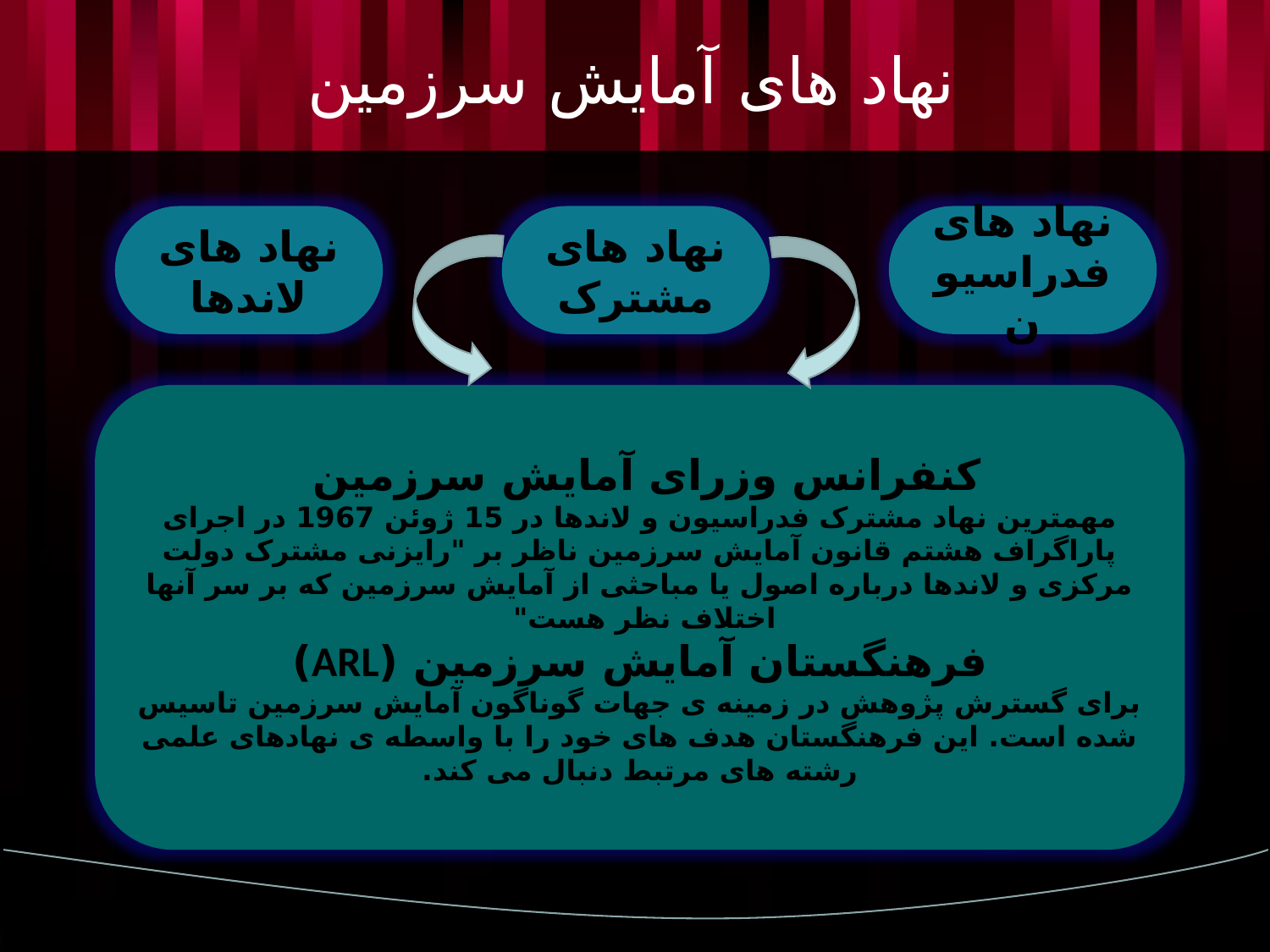

# نهاد های آمایش سرزمین
نهاد های لاندها
نهاد های فدراسیون
نهاد های مشترک

کنفرانس وزرای آمایش سرزمین
مهمترین نهاد مشترک فدراسیون و لاندها در 15 ژوئن 1967 در اجرای پاراگراف هشتم قانون آمایش سرزمین ناظر بر "رایزنی مشترک دولت مرکزی و لاندها درباره اصول یا مباحثی از آمایش سرزمین که بر سر آنها اختلاف نظر هست"
فرهنگستان آمایش سرزمین (ARL)
برای گسترش پژوهش در زمینه ی جهات گوناگون آمایش سرزمین تاسیس شده است. این فرهنگستان هدف های خود را با واسطه ی نهادهای علمی رشته های مرتبط دنبال می کند.